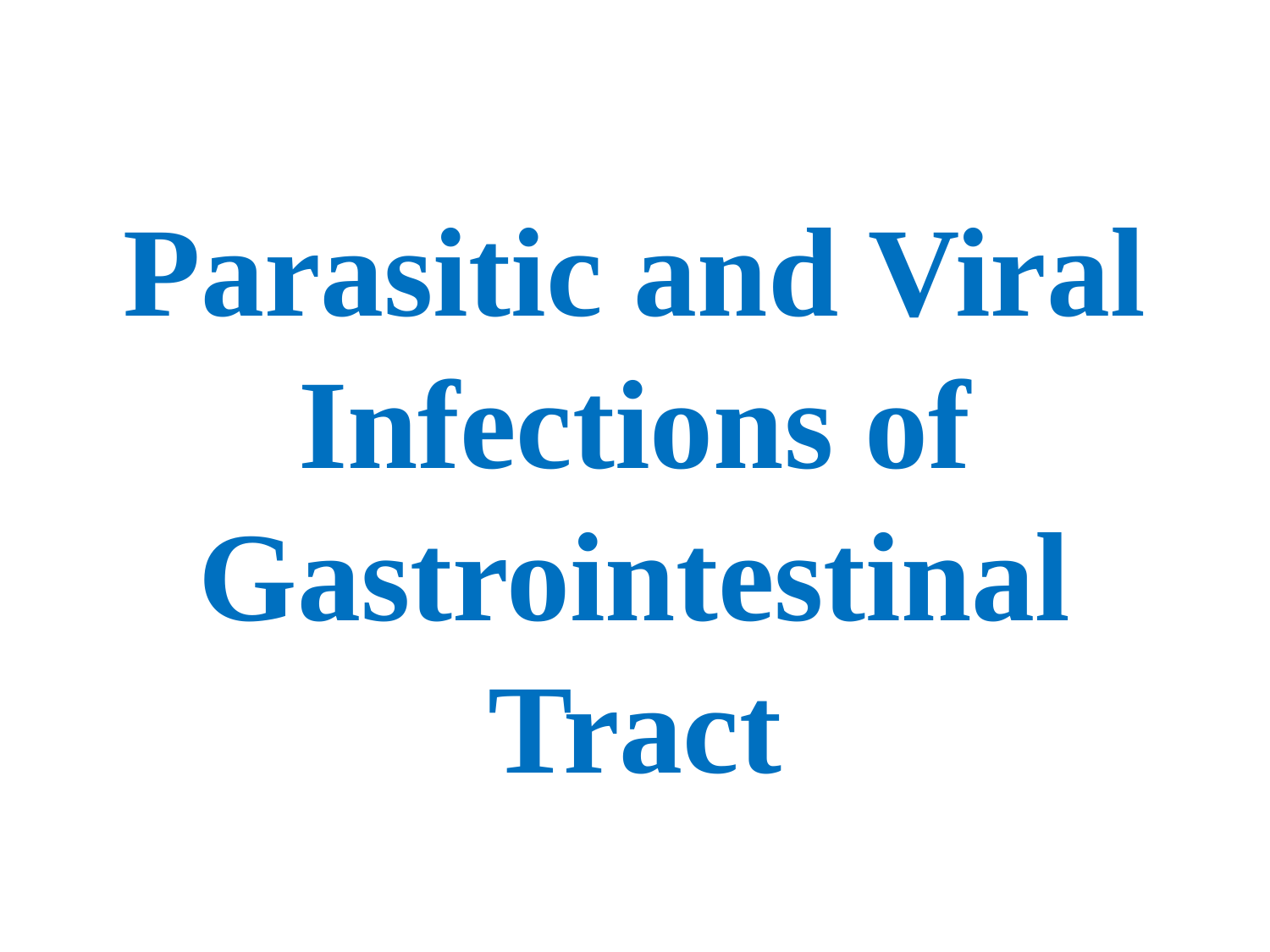

# Parasitic and Viral Infections of Gastrointestinal Tract